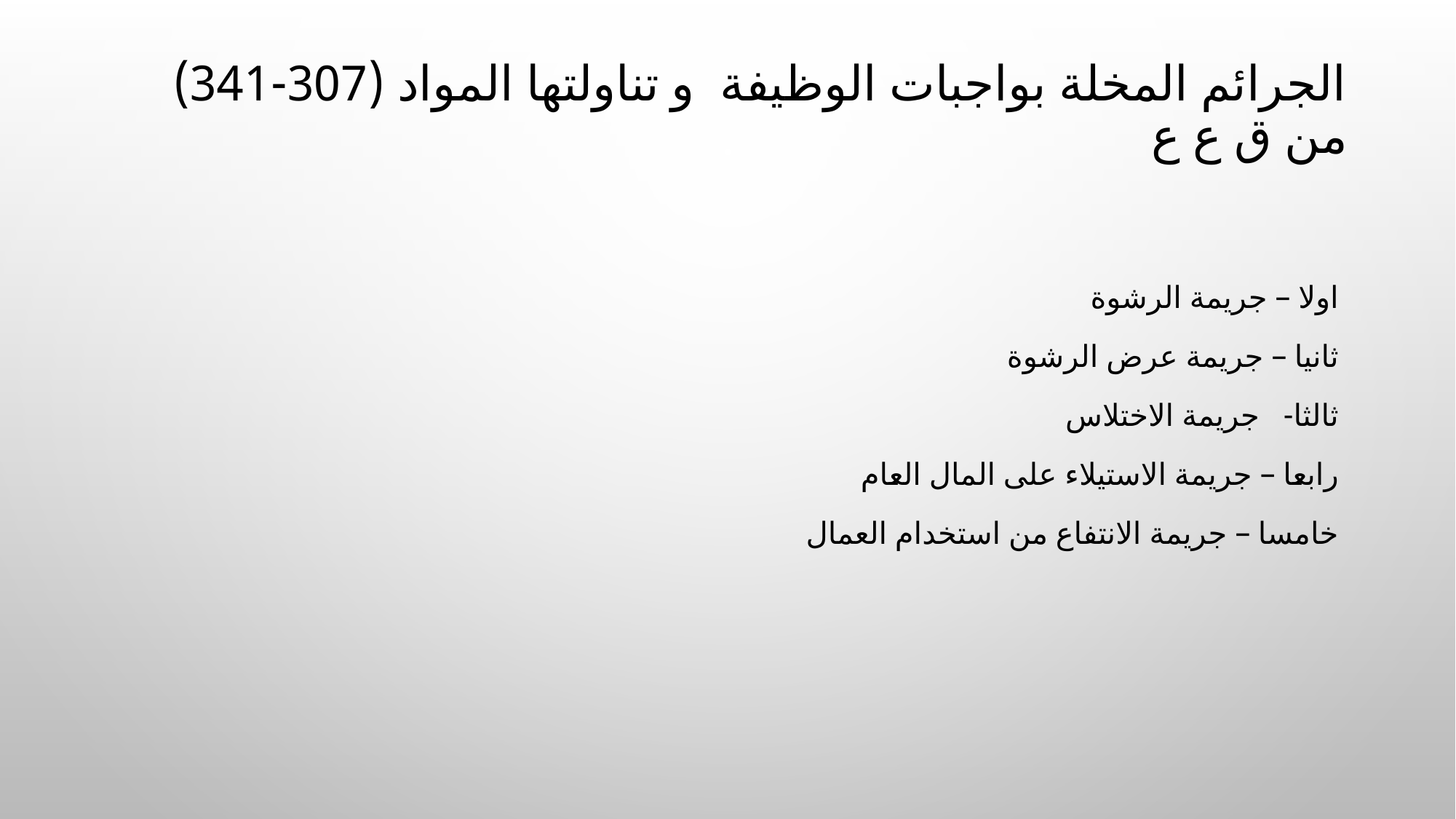

# الجرائم المخلة بواجبات الوظيفة  و تناولتها المواد (307-341) من ق ع ع
اولا – جريمة الرشوة
ثانيا – جريمة عرض الرشوة
ثالثا-   جريمة الاختلاس
رابعا – جريمة الاستيلاء على المال العام
خامسا – جريمة الانتفاع من استخدام العمال